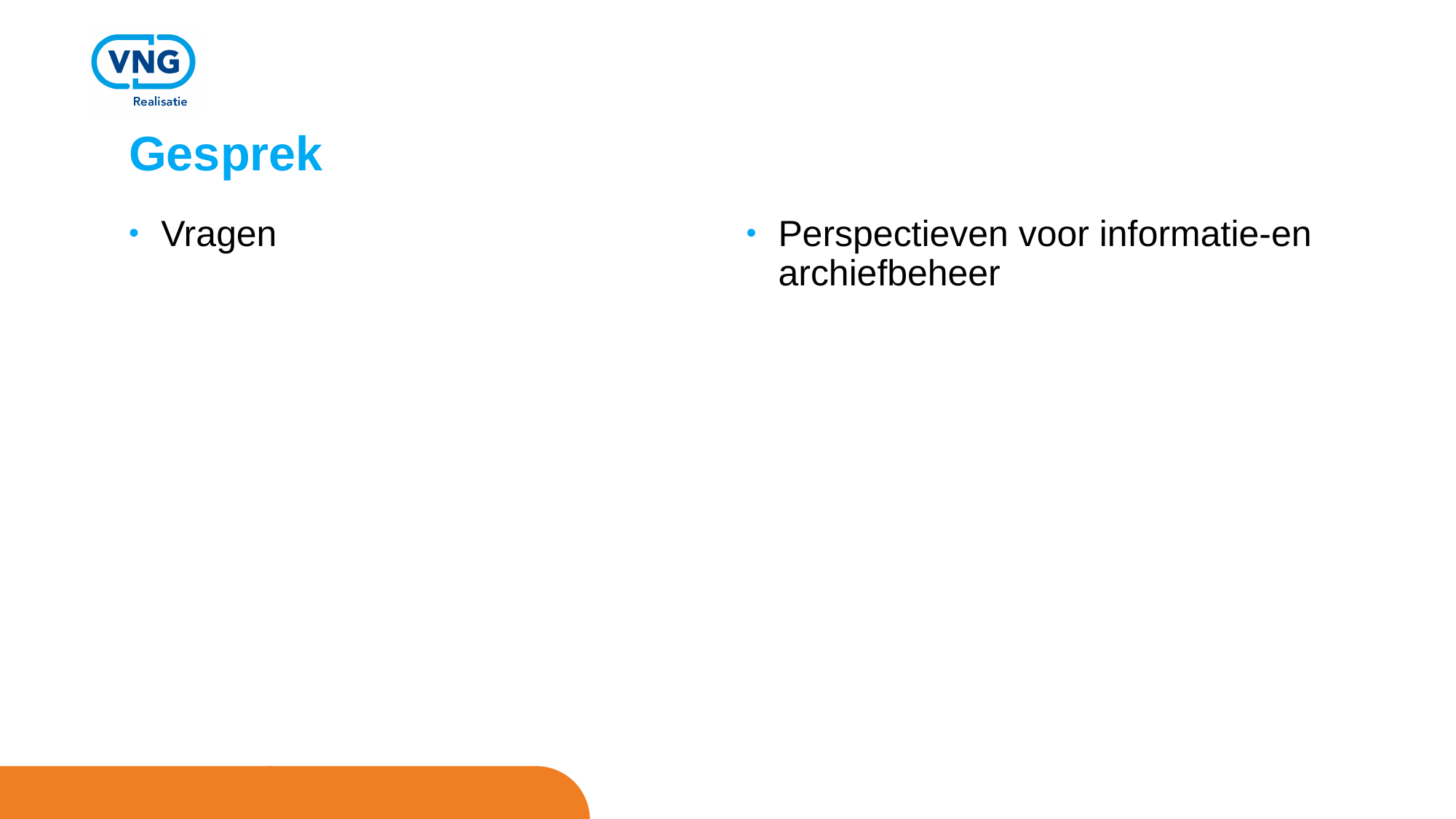

# Gesprek
Vragen
Perspectieven voor informatie-en archiefbeheer